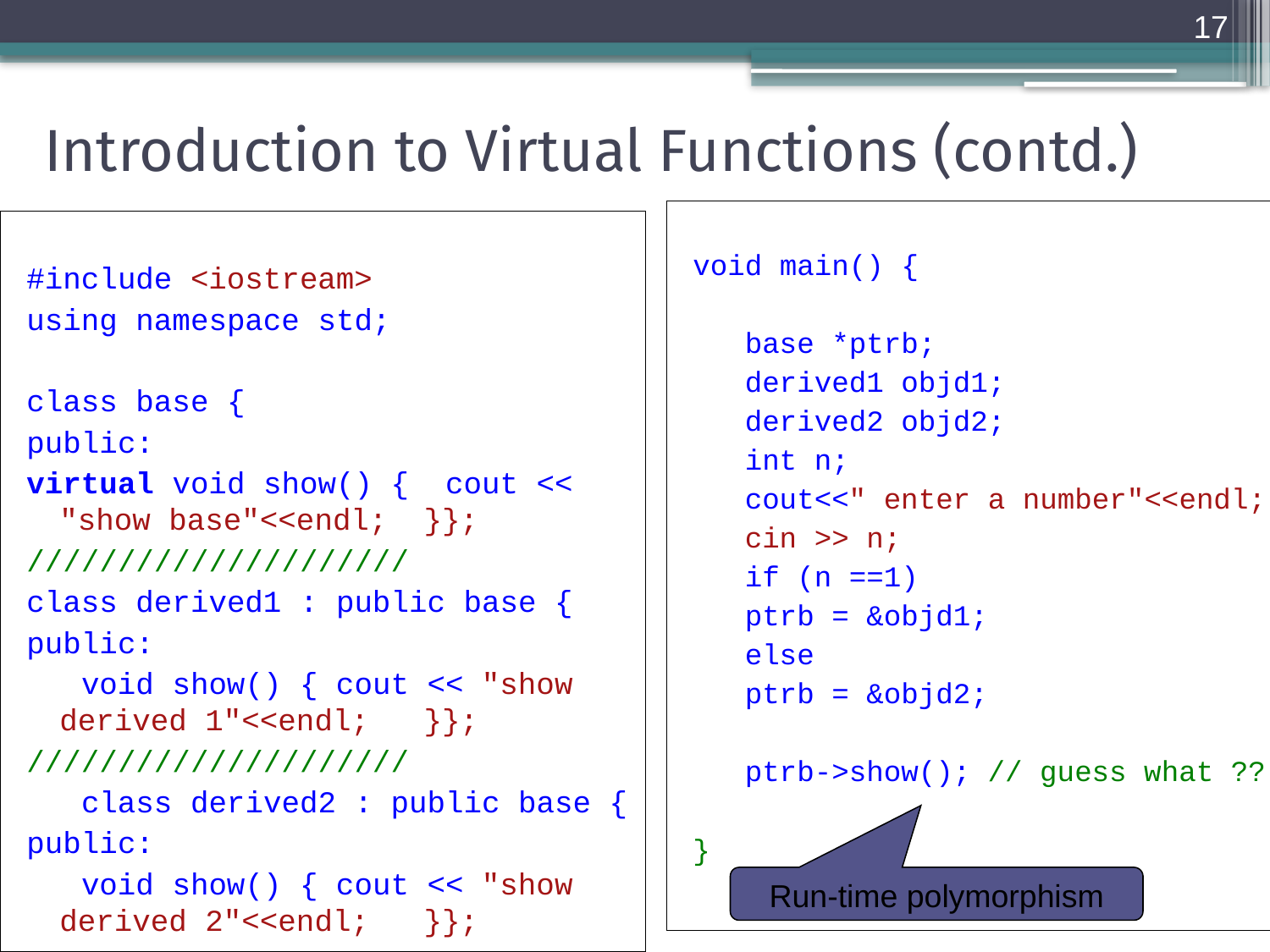

17
# Introduction to Virtual Functions (contd.)

void main() {

   base *ptrb;
   derived1 objd1;
   derived2 objd2;
   int n;
   cout<<" enter a number"<<endl;
   cin >> n;
   if (n ==1)
   ptrb = &objd1;
   else
   ptrb = &objd2;

   ptrb->show(); // guess what ??

}

#include <iostream>
using namespace std;

class base {
public:
virtual void show() {  cout << "show base"<<endl;  }};
/////////////////////
class derived1 : public base {
public:
   void show() { cout << "show derived 1"<<endl;   }};
/////////////////////
   class derived2 : public base {
public:
   void show() { cout << "show derived 2"<<endl;   }};

Run-time polymorphism